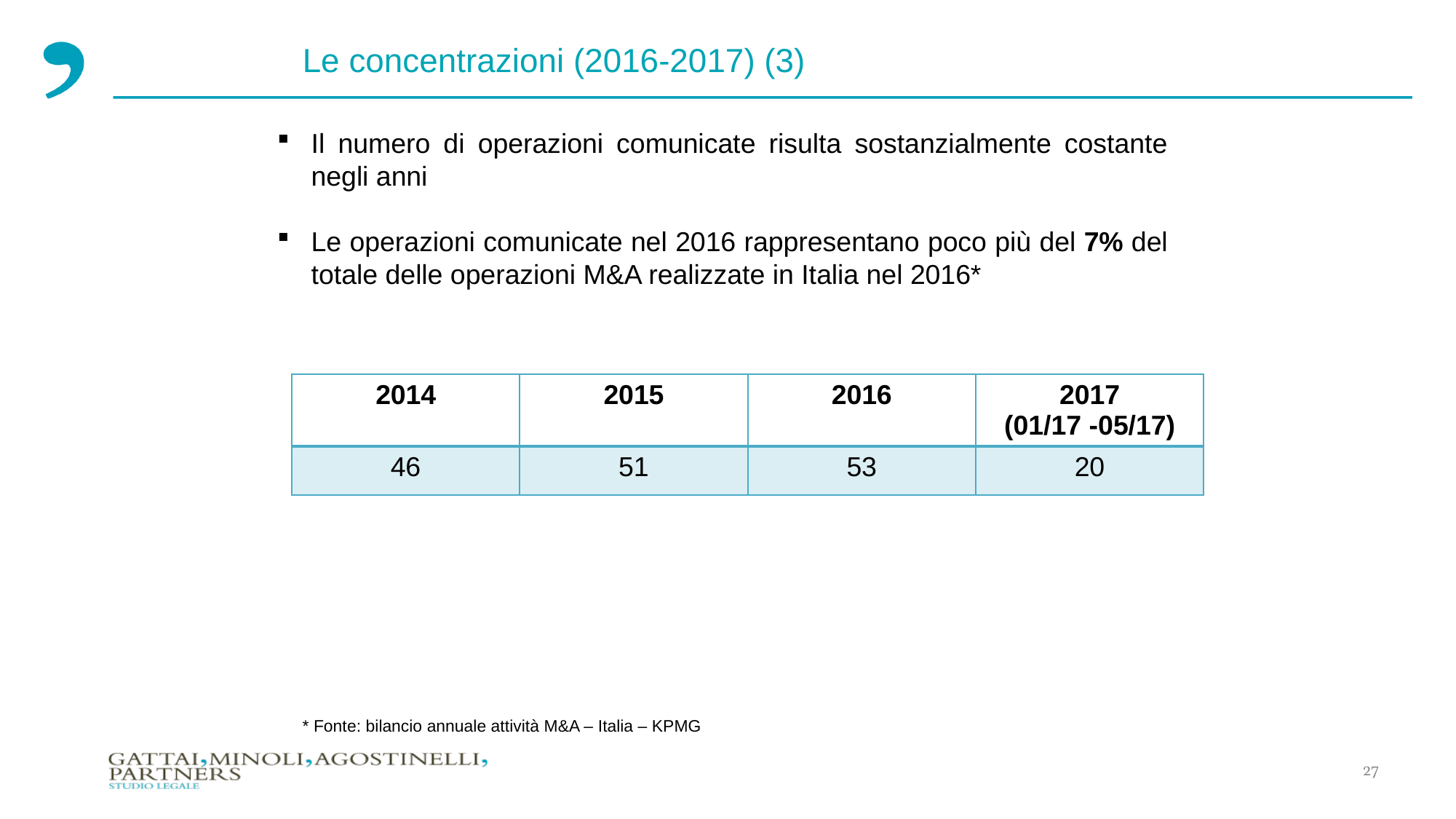

Le concentrazioni (2016-2017) (3)
Il numero di operazioni comunicate risulta sostanzialmente costante negli anni

Le operazioni comunicate nel 2016 rappresentano poco più del 7% del totale delle operazioni M&A realizzate in Italia nel 2016*

| 2014 | 2015 | 2016 | 2017 (01/17 -05/17) |
| --- | --- | --- | --- |
| 46 | 51 | 53 | 20 |
* Fonte: bilancio annuale attività M&A – Italia – KPMG
27